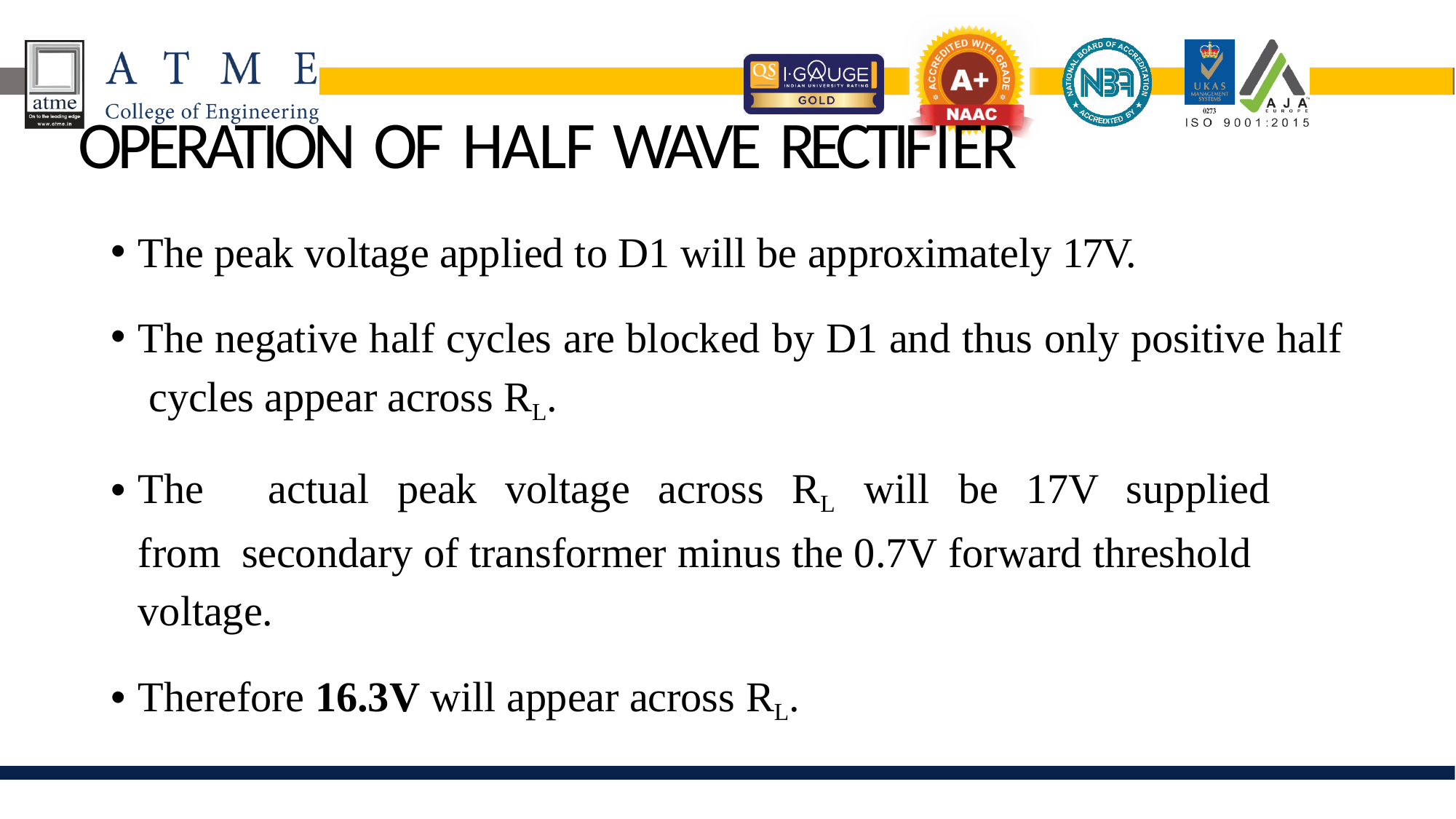

# OPERATION OF HALF WAVE RECTIFIER
The peak voltage applied to D1 will be approximately 17V.
The negative half cycles are blocked by D1 and thus only positive half  cycles appear across RL.
The	actual	peak	voltage	across	RL	will	be	17V	supplied	from  secondary of transformer minus the 0.7V forward threshold voltage.
Therefore 16.3V will appear across RL.